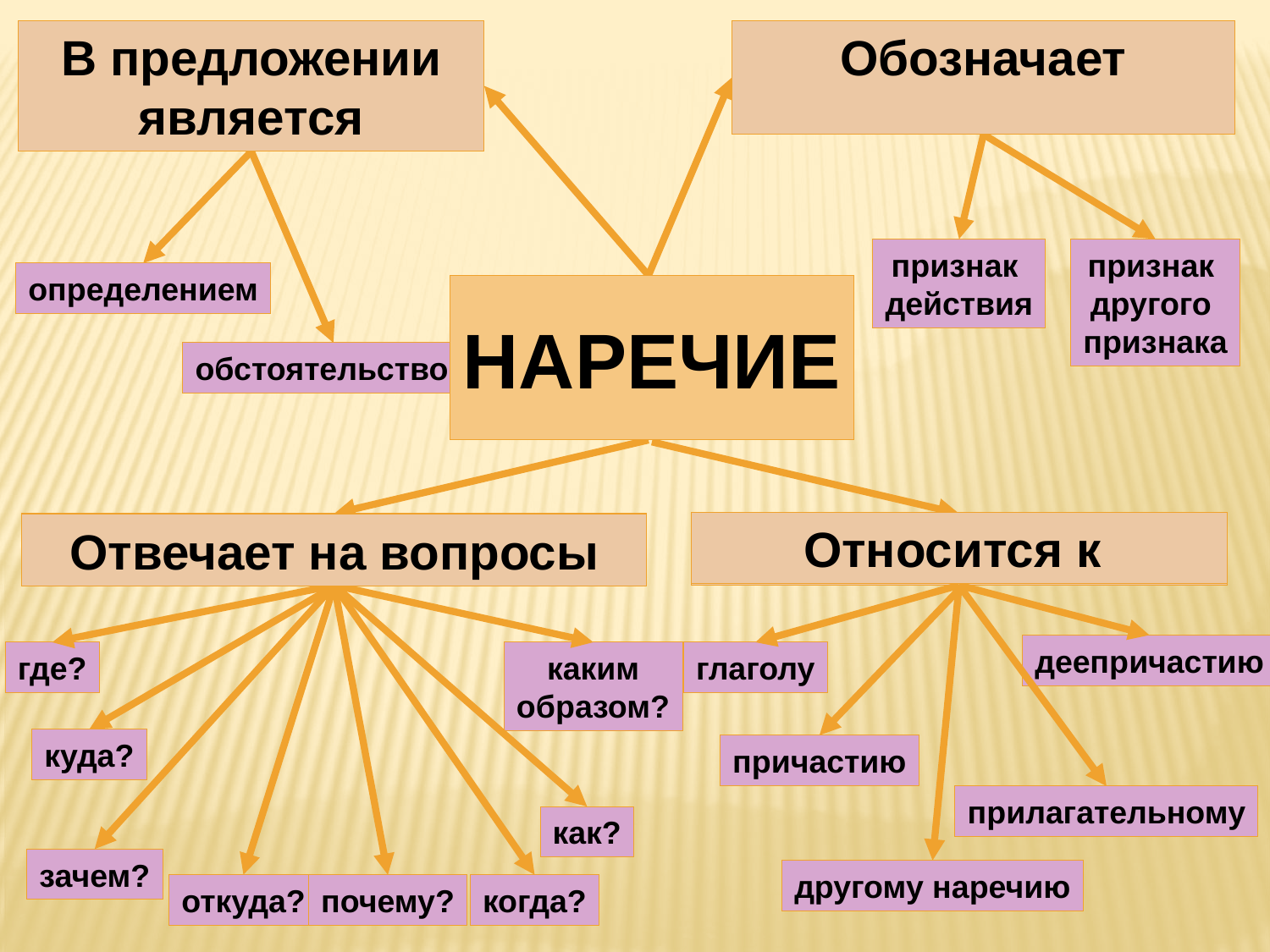

В предложении является

Обозначает

признак
действия
признак
другого
признака
определением

НАРЕЧИЕ

обстоятельством

Относится к

Отвечает на вопросы
деепричастию
где?
каким
образом?
глаголу
куда?
причастию
прилагательному
как?
зачем?
другому наречию
откуда?
почему?
когда?